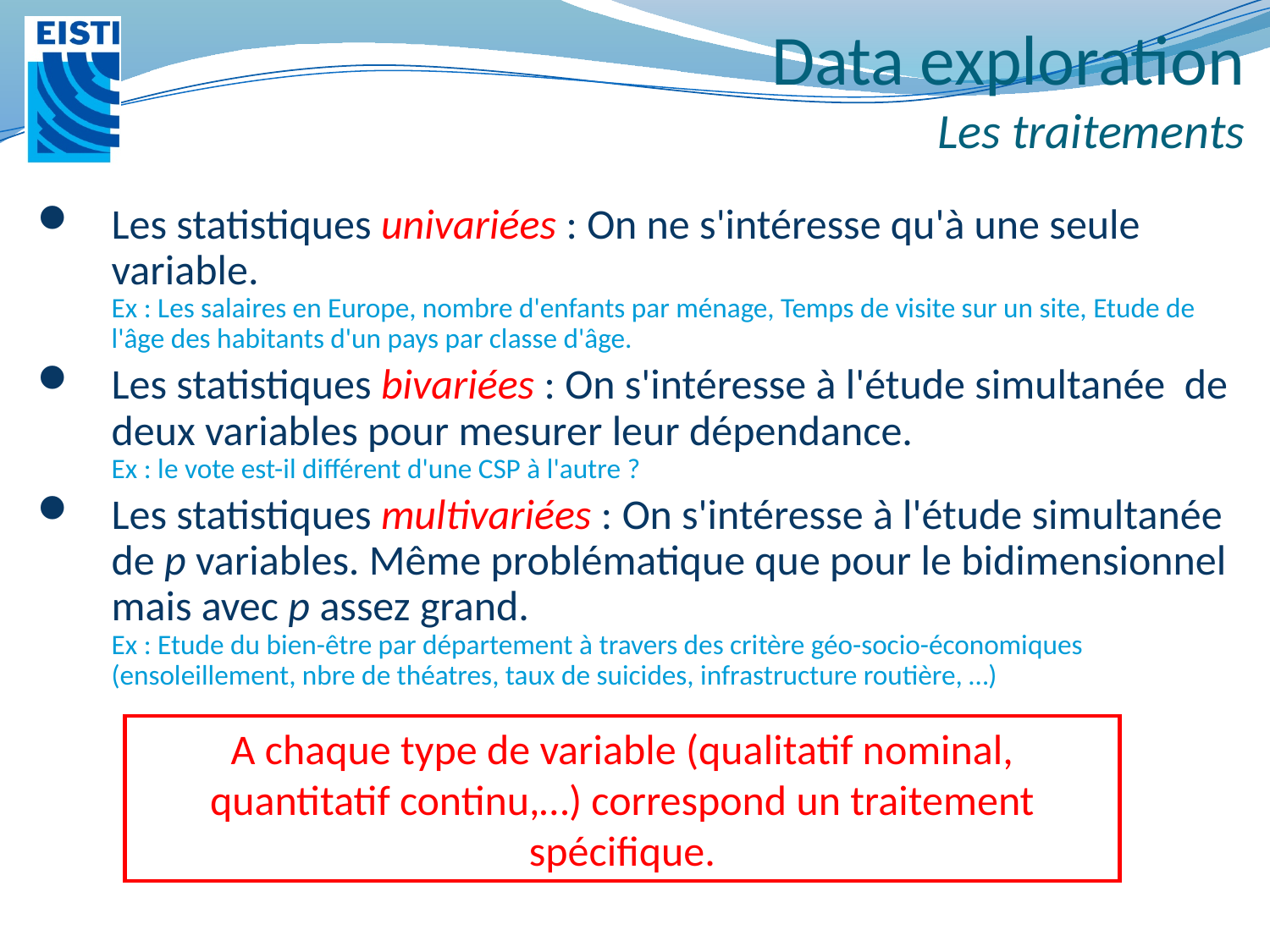

# Data exploration Les traitements
Les statistiques univariées : On ne s'intéresse qu'à une seule variable.
Ex : Les salaires en Europe, nombre d'enfants par ménage, Temps de visite sur un site, Etude de l'âge des habitants d'un pays par classe d'âge.
Les statistiques bivariées : On s'intéresse à l'étude simultanée  de deux variables pour mesurer leur dépendance.
Ex : le vote est-il différent d'une CSP à l'autre ?
Les statistiques multivariées : On s'intéresse à l'étude simultanée de p variables. Même problématique que pour le bidimensionnel mais avec p assez grand.
Ex : Etude du bien-être par département à travers des critère géo-socio-économiques (ensoleillement, nbre de théatres, taux de suicides, infrastructure routière, …)

A chaque type de variable (qualitatif nominal, quantitatif continu,…) correspond un traitement spécifique.